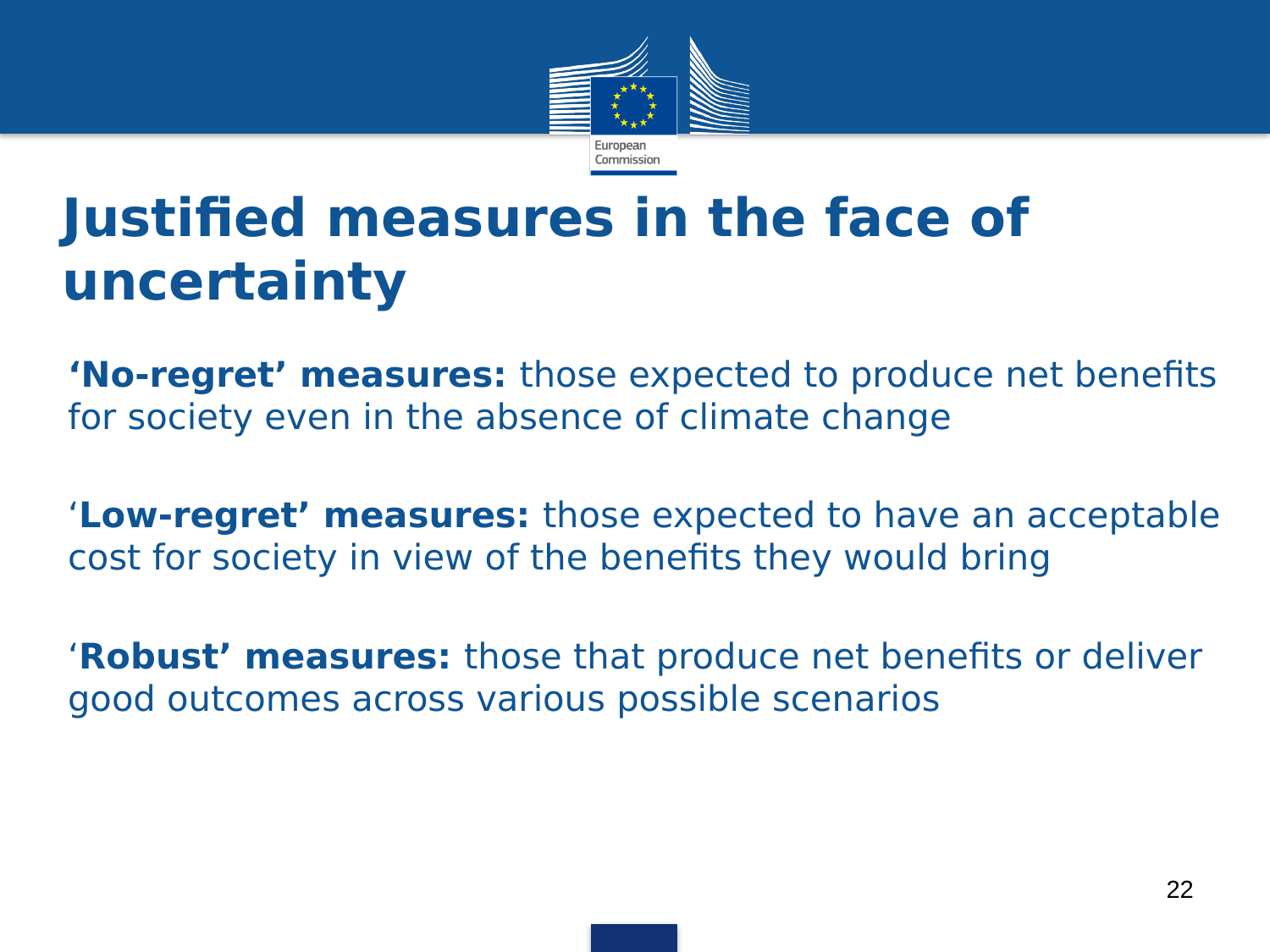

# Justified measures in the face of uncertainty
‘No-regret’ measures: those expected to produce net benefits for society even in the absence of climate change

‘Low-regret’ measures: those expected to have an acceptable cost for society in view of the benefits they would bring

‘Robust’ measures: those that produce net benefits or deliver good outcomes across various possible scenarios

22